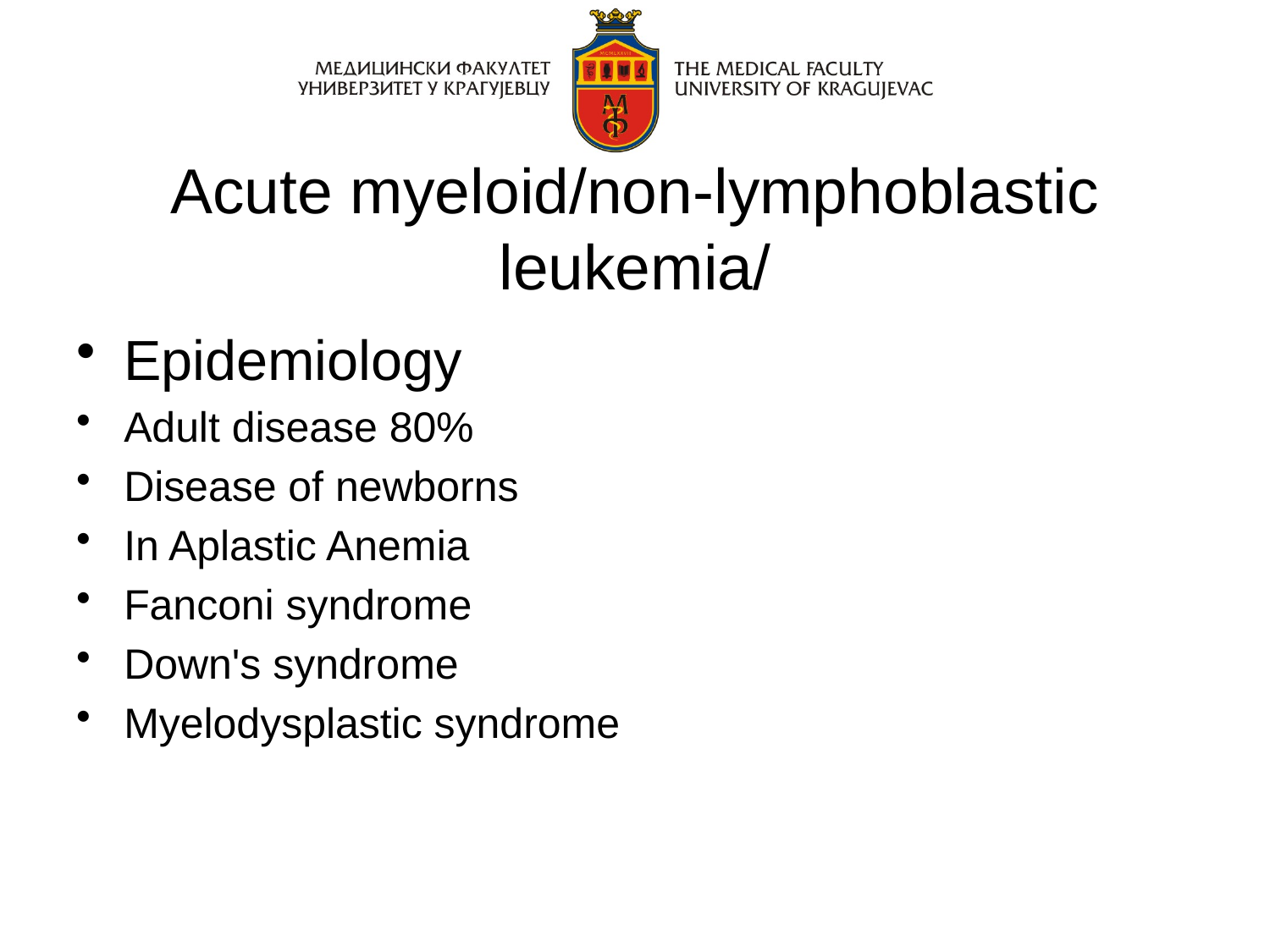

# Acute myeloid/non-lymphoblastic leukemia/
Epidemiology
Adult disease 80%
Disease of newborns
In Aplastic Anemia
Fanconi syndrome
Down's syndrome
Myelodysplastic syndrome